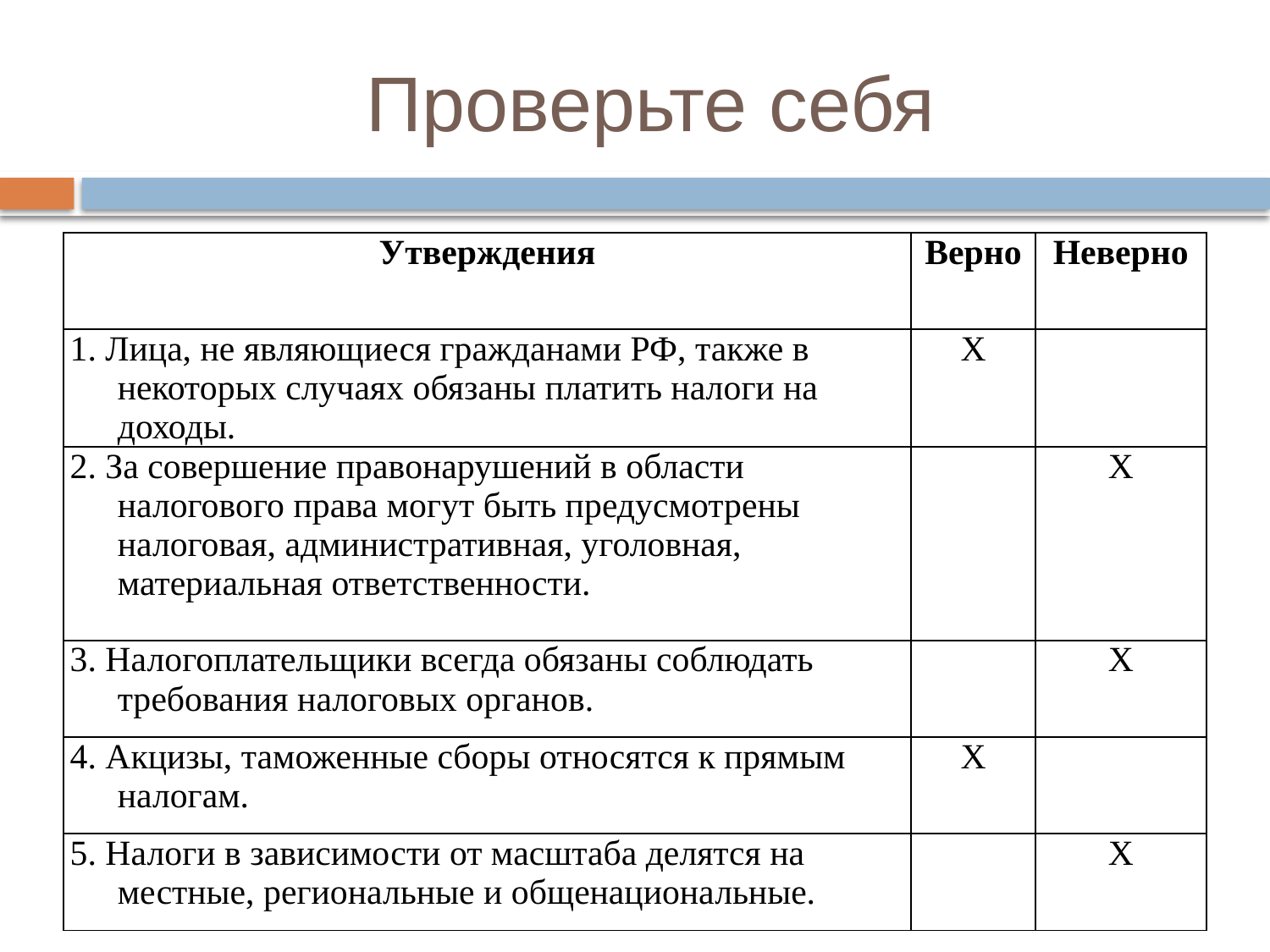

# Проверьте себя
| Утверждения | Верно | Неверно |
| --- | --- | --- |
| 1. Лица, не являющиеся гражданами РФ, также в некоторых случаях обязаны платить налоги на доходы. | Х |  |
| 2. За совершение правонарушений в области налогового права могут быть предусмотрены налоговая, административная, уголовная, материальная ответственности. |  | Х |
| 3. Налогоплательщики всегда обязаны соблюдать требования налоговых органов. |  | Х |
| 4. Акцизы, таможенные сборы относятся к прямым налогам. | Х |  |
| 5. Налоги в зависимости от масштаба делятся на местные, региональные и общенациональные. |  | Х |